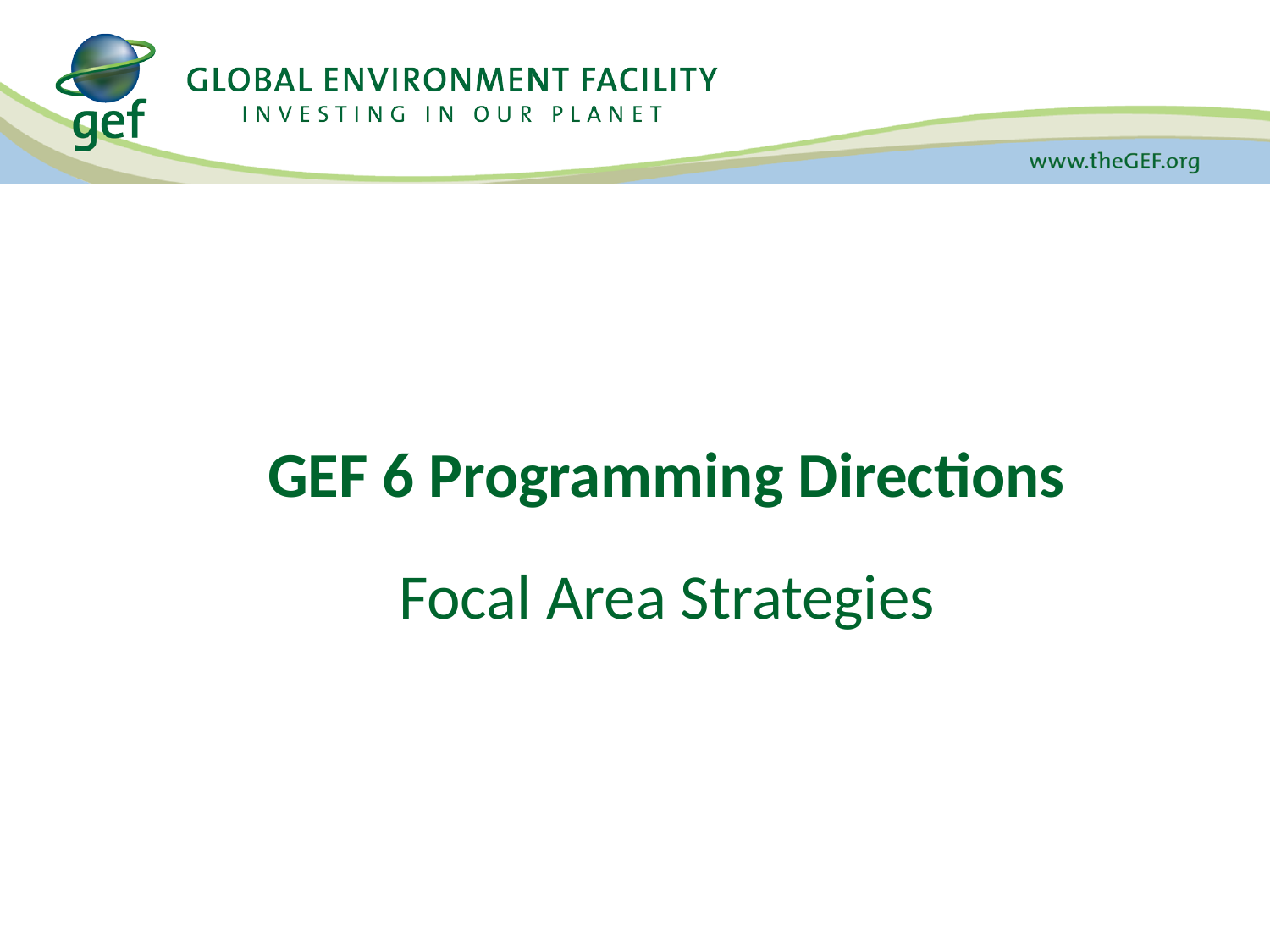

# GEF 6 Programming Directions Focal Area Strategies